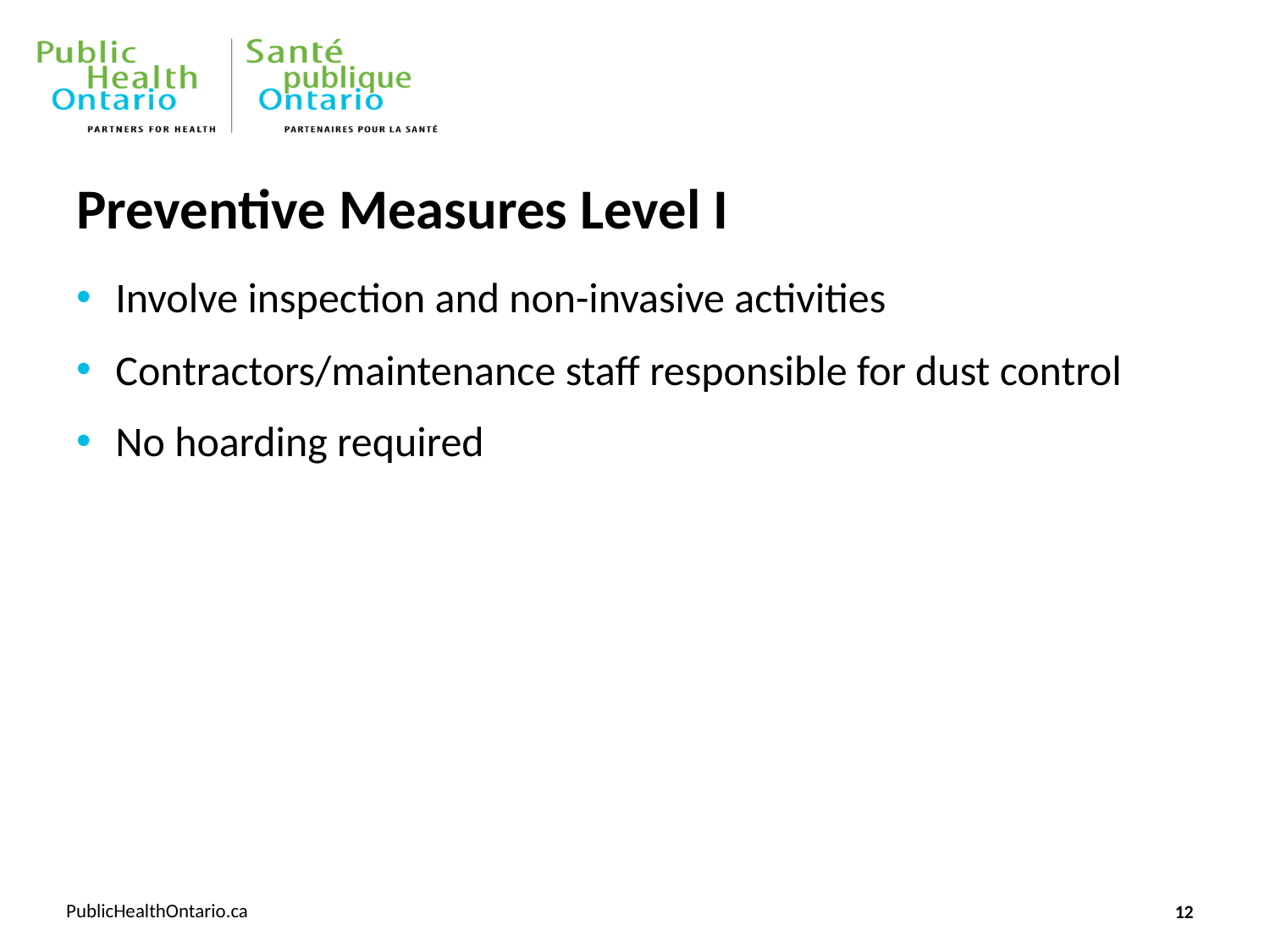

# Preventive Measures Level I
Involve inspection and non-invasive activities
Contractors/maintenance staff responsible for dust control
No hoarding required

12